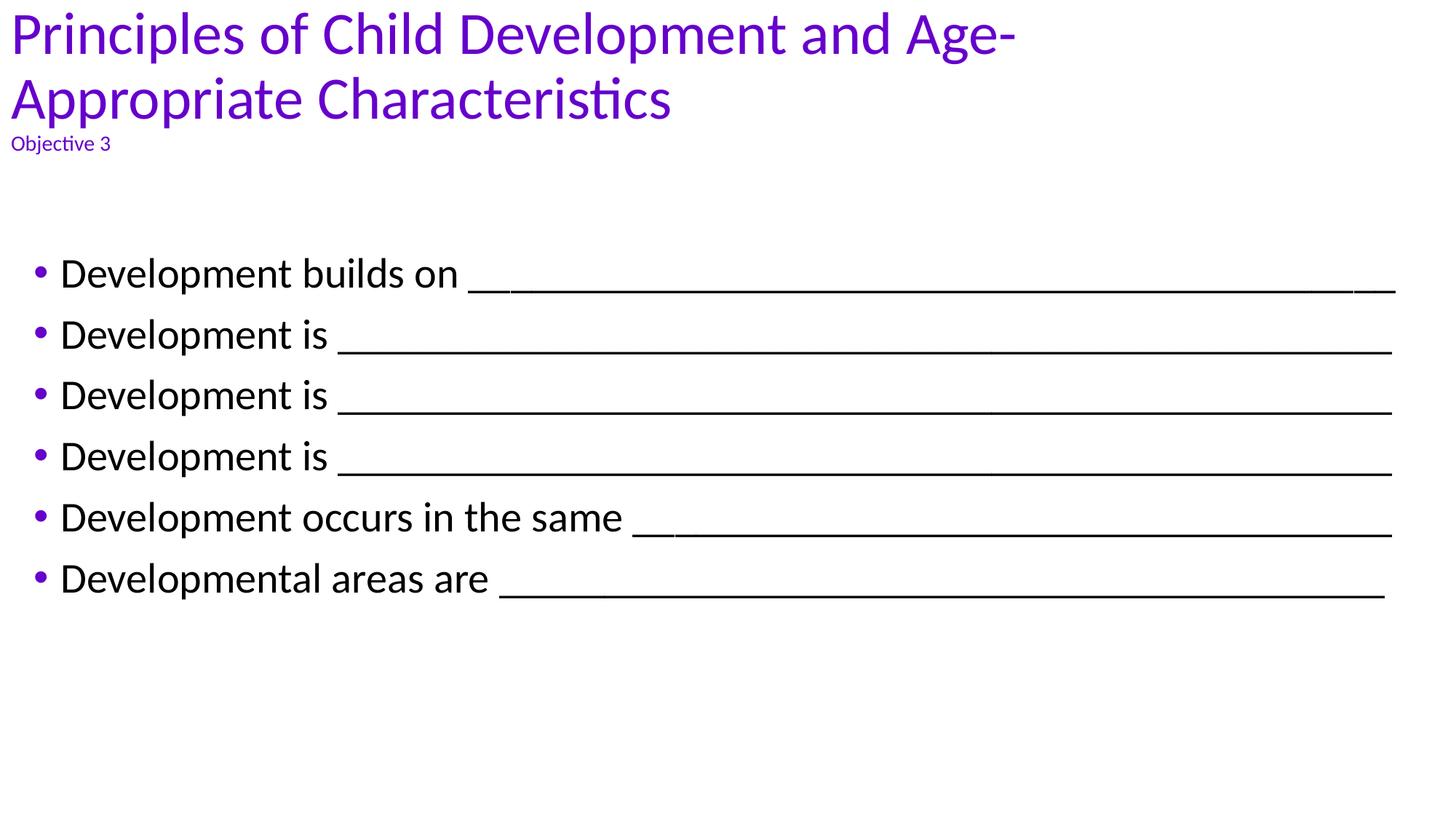

# Principles of Child Development and Age-Appropriate Characteristics Objective 3
Development builds on ____________________________________________
Development is __________________________________________________
Development is __________________________________________________
Development is __________________________________________________
Development occurs in the same ____________________________________
Developmental areas are __________________________________________